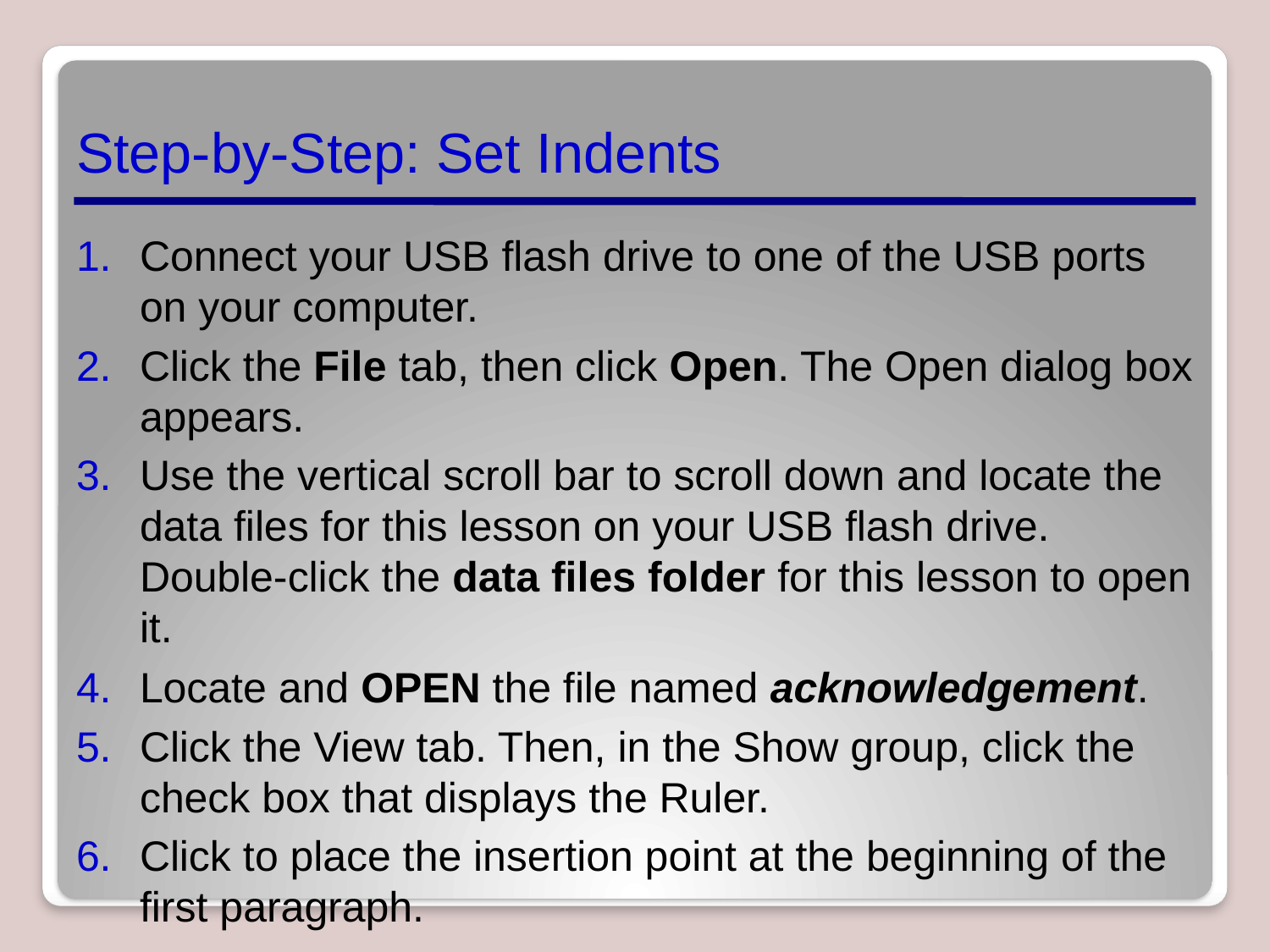

# Step-by-Step: Set Indents
Connect your USB flash drive to one of the USB ports on your computer.
Click the File tab, then click Open. The Open dialog box appears.
Use the vertical scroll bar to scroll down and locate the data files for this lesson on your USB flash drive. Double-click the data files folder for this lesson to open it.
Locate and OPEN the file named acknowledgement.
Click the View tab. Then, in the Show group, click the check box that displays the Ruler.
Click to place the insertion point at the beginning of the first paragraph.